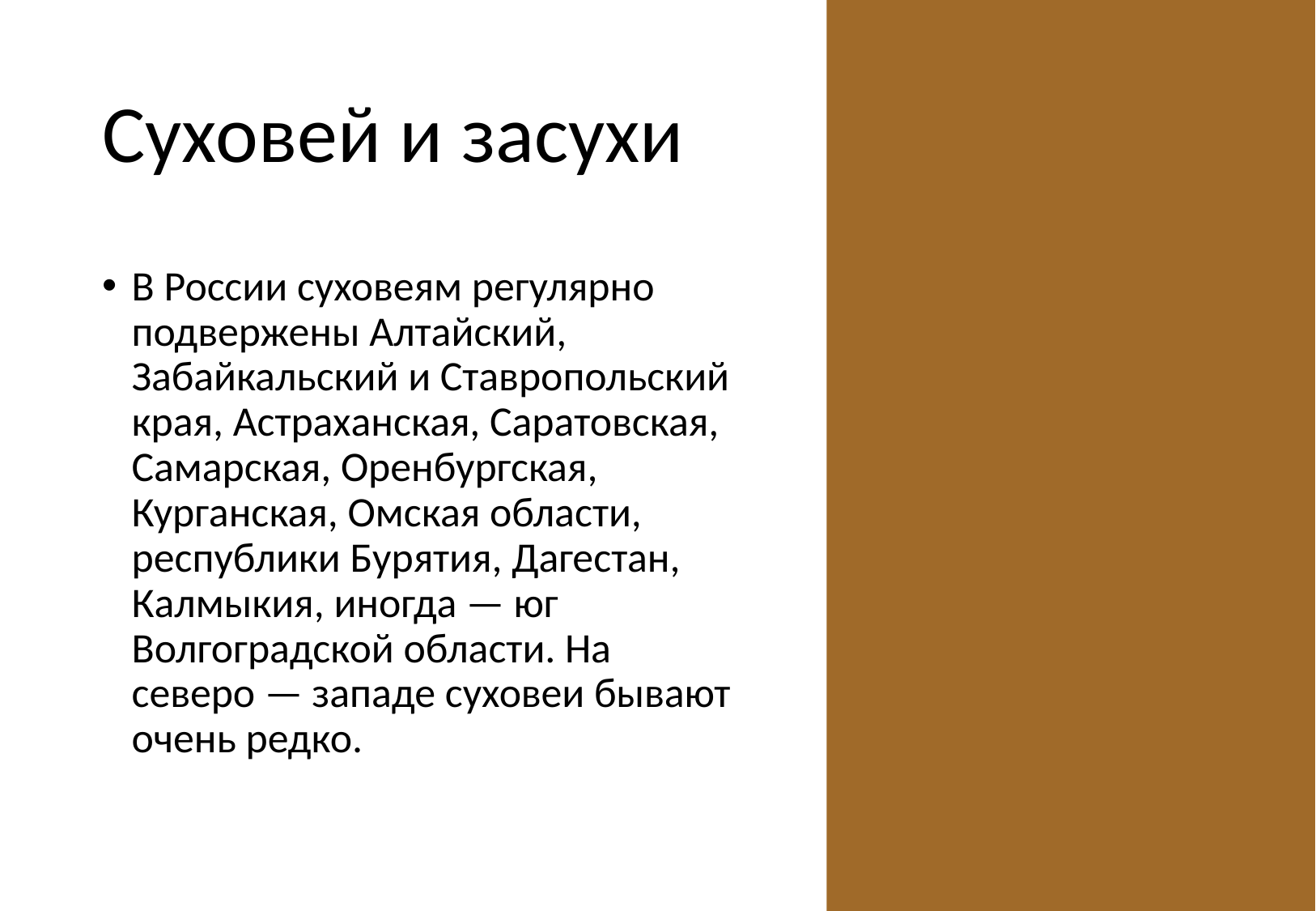

# Суховей и засухи
В России суховеям регулярно подвержены Алтайский, Забайкальский и Ставропольский края, Астраханская, Саратовская, Самарская, Оренбургская, Курганская, Омская области, республики Бурятия, Дагестан, Калмыкия, иногда — юг Волгоградской области. На северо — западе суховеи бывают очень редко.